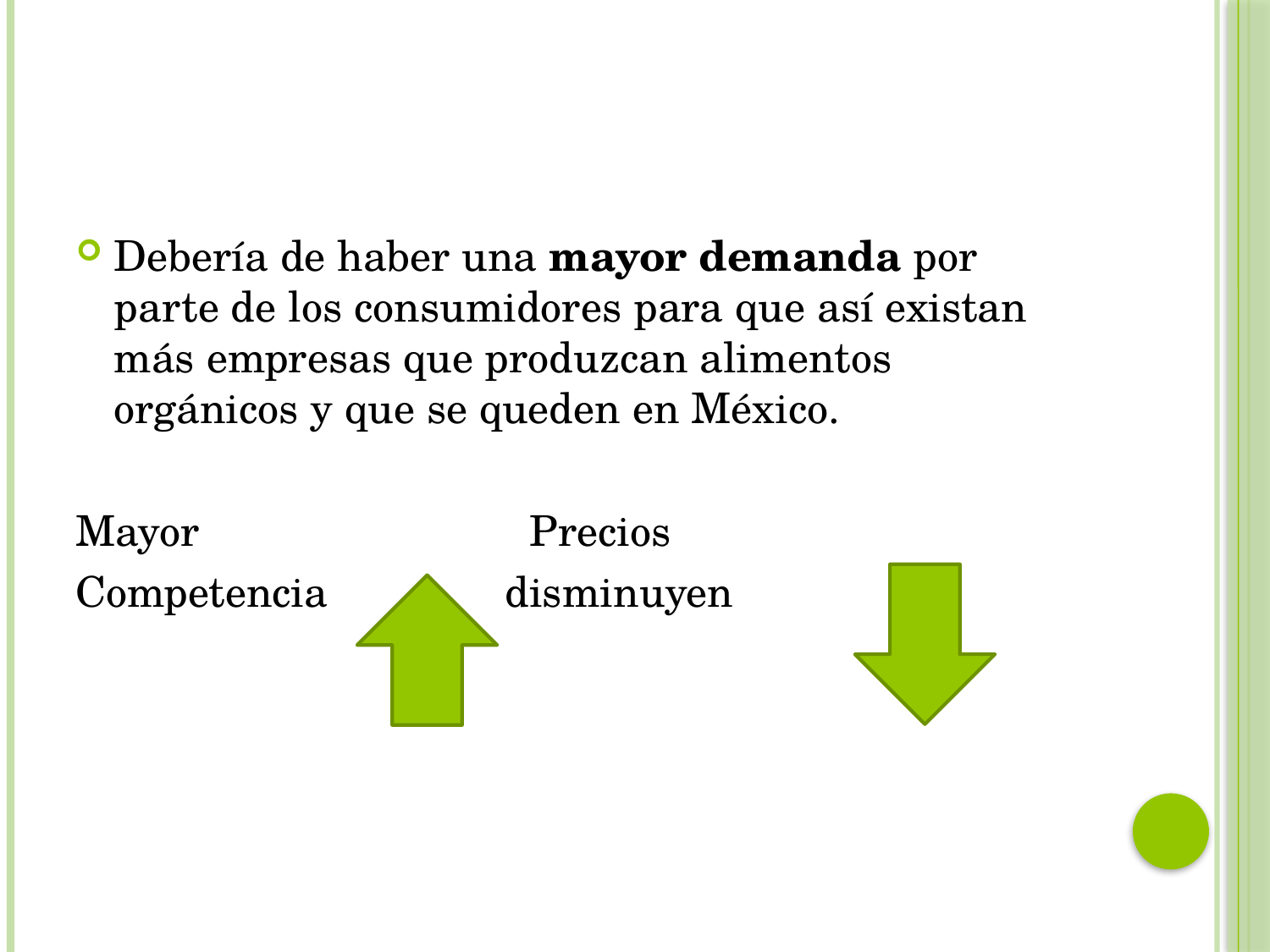

Debería de haber una mayor demanda por parte de los consumidores para que así existan más empresas que produzcan alimentos orgánicos y que se queden en México.

Mayor                            Precios
Competencia               disminuyen